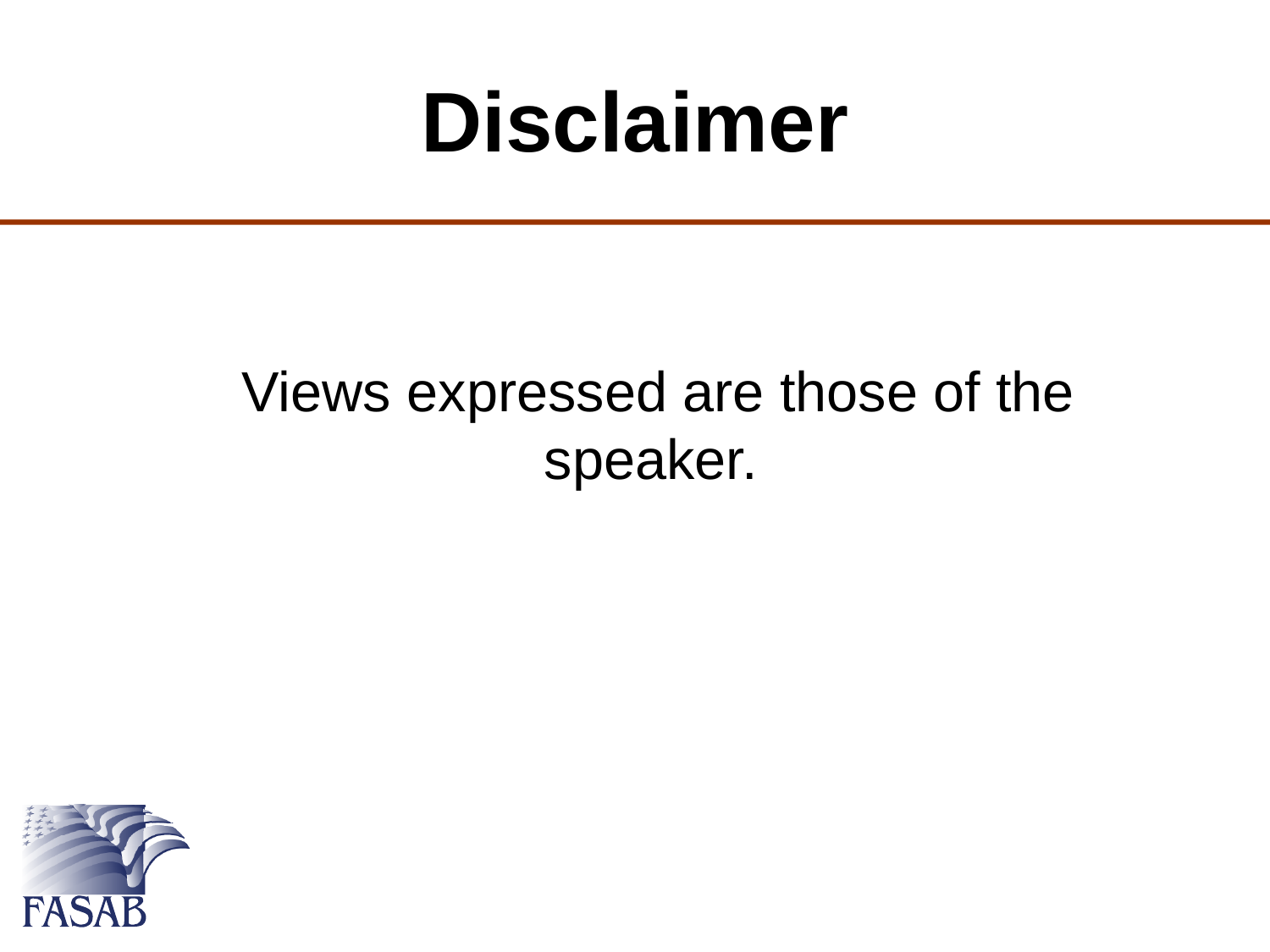

Disclaimer
   Views expressed are those of the speaker.